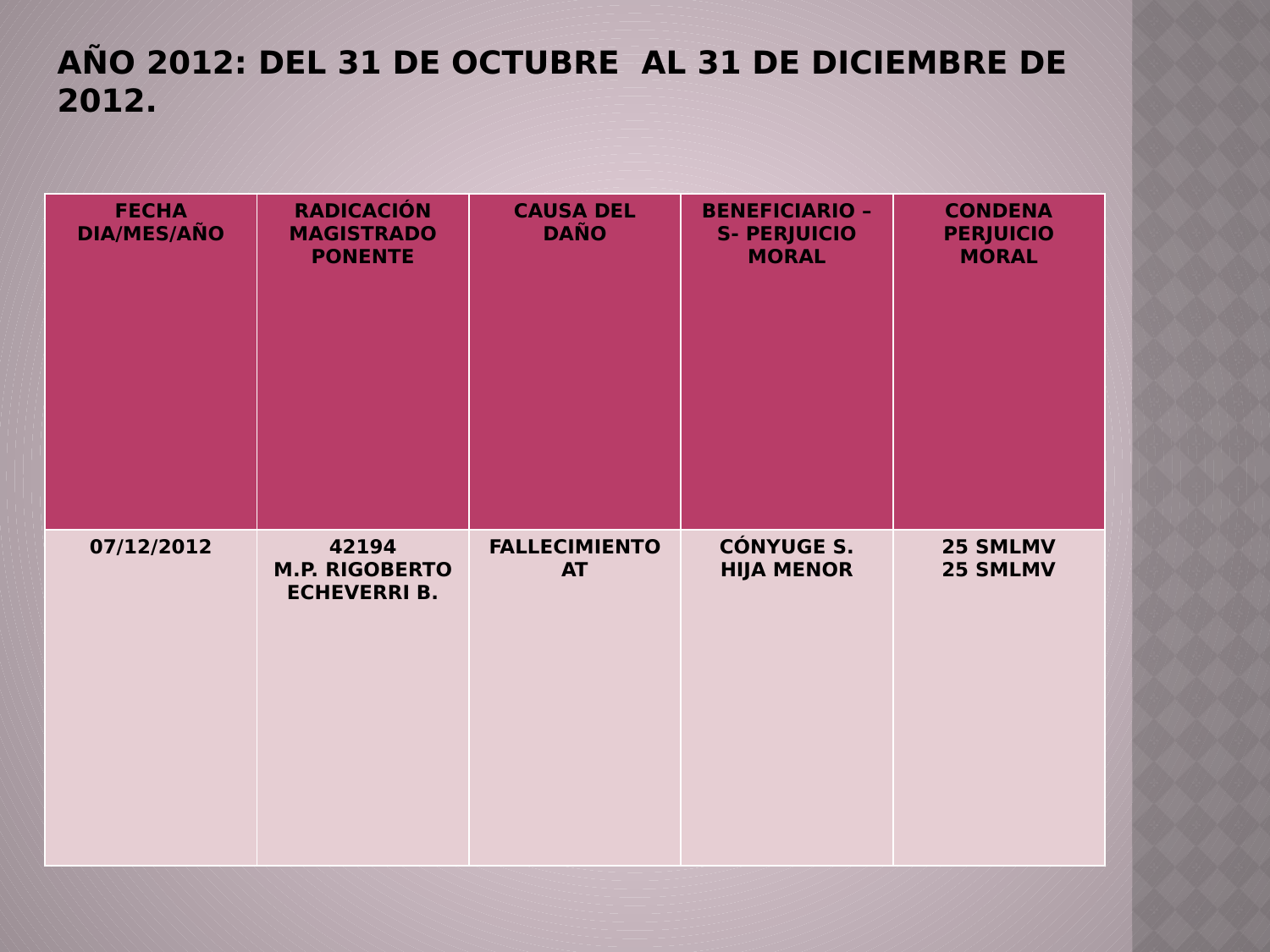

AÑO 2012: DEL 31 DE OCTUBRE  AL 31 DE DICIEMBRE DE 2012.
| FECHA DIA/MES/AÑO | RADICACIÓN MAGISTRADO PONENTE | CAUSA DEL DAÑO | BENEFICIARIO –S- PERJUICIO MORAL | CONDENA PERJUICIO MORAL |
| --- | --- | --- | --- | --- |
| 07/12/2012 | 42194 M.P. RIGOBERTO ECHEVERRI B. | FALLECIMIENTO AT | CÓNYUGE S. HIJA MENOR | 25 SMLMV 25 SMLMV |